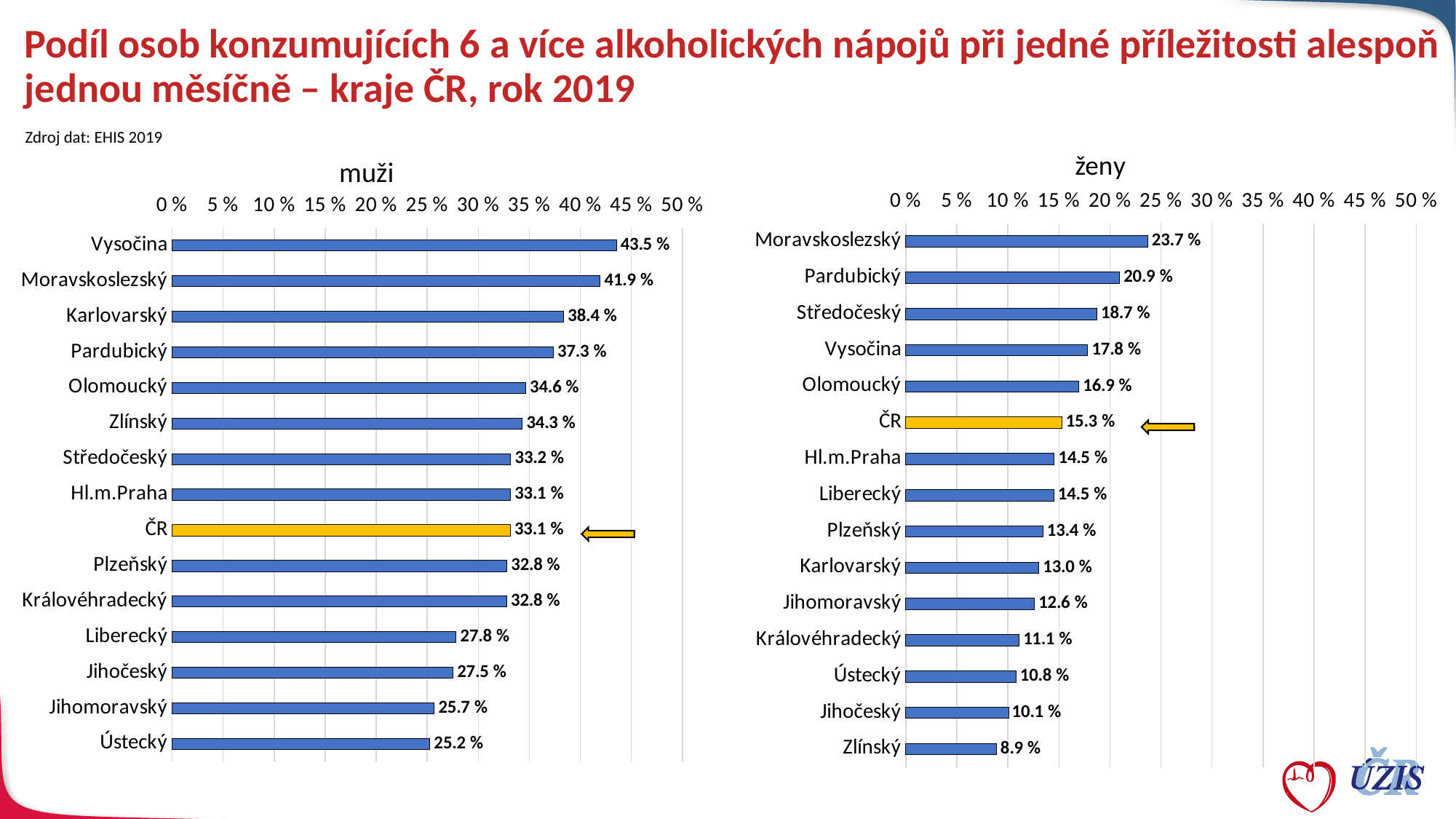

# Podíl osob konzumujících 6 a více alkoholických nápojů při jedné příležitosti alespoň jednou měsíčně – kraje ČR, rok 2019
Zdroj dat: EHIS 2019

### Chart: ženy

| Category | celkem |
|---|---|
| Zlínský | 0.0885188799009579 |
| Jihočeský | 0.1010717555607418 |
| Ústecký | 0.10773134559480821 |
| Královéhradecký | 0.11084620919257082 |
| Jihomoravský | 0.1259025455259091 |
| Karlovarský | 0.1301462904911181 |
| Plzeňský | 0.1341628541534169 |
| Liberecký | 0.1448202236426098 |
| Hl.m.Praha | 0.145310692366517 |
| ČR | 0.1527114916879779 |
| Olomoucký | 0.16936923858604921 |
| Vysočina | 0.1782059629251993 |
| Středočeský | 0.18711095956448637 |
| Pardubický | 0.20932424406744649 |
| Moravskoslezský | 0.2368064952638701 |

### Chart: muži

| Category | celkem |
|---|---|
| Ústecký | 0.25244440838125026 |
| Jihomoravský | 0.25677235111604035 |
| Jihočeský | 0.2751541317982339 |
| Liberecký | 0.27835237480837133 |
| Královéhradecký | 0.32778351318711285 |
| Plzeňský | 0.32794238739292036 |
| ČR | 0.33134163128070415 |
| Hl.m.Praha | 0.3314714184573231 |
| Středočeský | 0.3317657364586568 |
| Zlínský | 0.3430003885777108 |
| Olomoucký | 0.3463407599682745 |
| Pardubický | 0.3734872828798973 |
| Karlovarský | 0.38354873169812115 |
| Moravskoslezský | 0.4193536238911079 |
| Vysočina | 0.43524345454154945 |